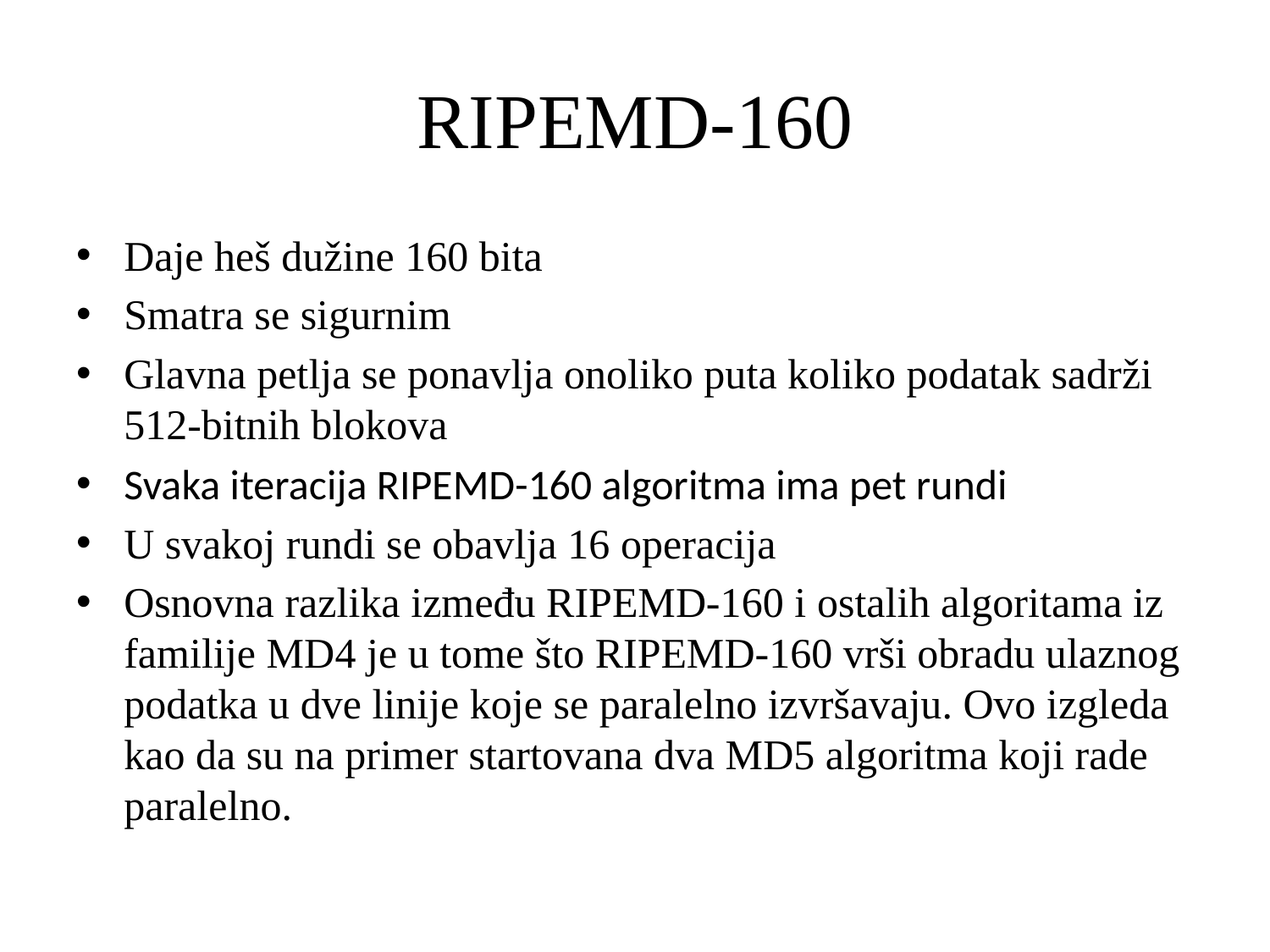

# RIPEMD-160
Daje heš dužine 160 bita
Smatra se sigurnim
Glavna petlja se ponavlja onoliko puta koliko podatak sadrži 512-bitnih blokova
Svaka iteracija RIPEMD-160 algoritma ima pet rundi
U svakoj rundi se obavlja 16 operacija
Osnovna razlika između RIPEMD-160 i ostalih algoritama iz familije MD4 je u tome što RIPEMD-160 vrši obradu ulaznog podatka u dve linije koje se paralelno izvršavaju. Ovo izgleda kao da su na primer startovana dva MD5 algoritma koji rade paralelno.